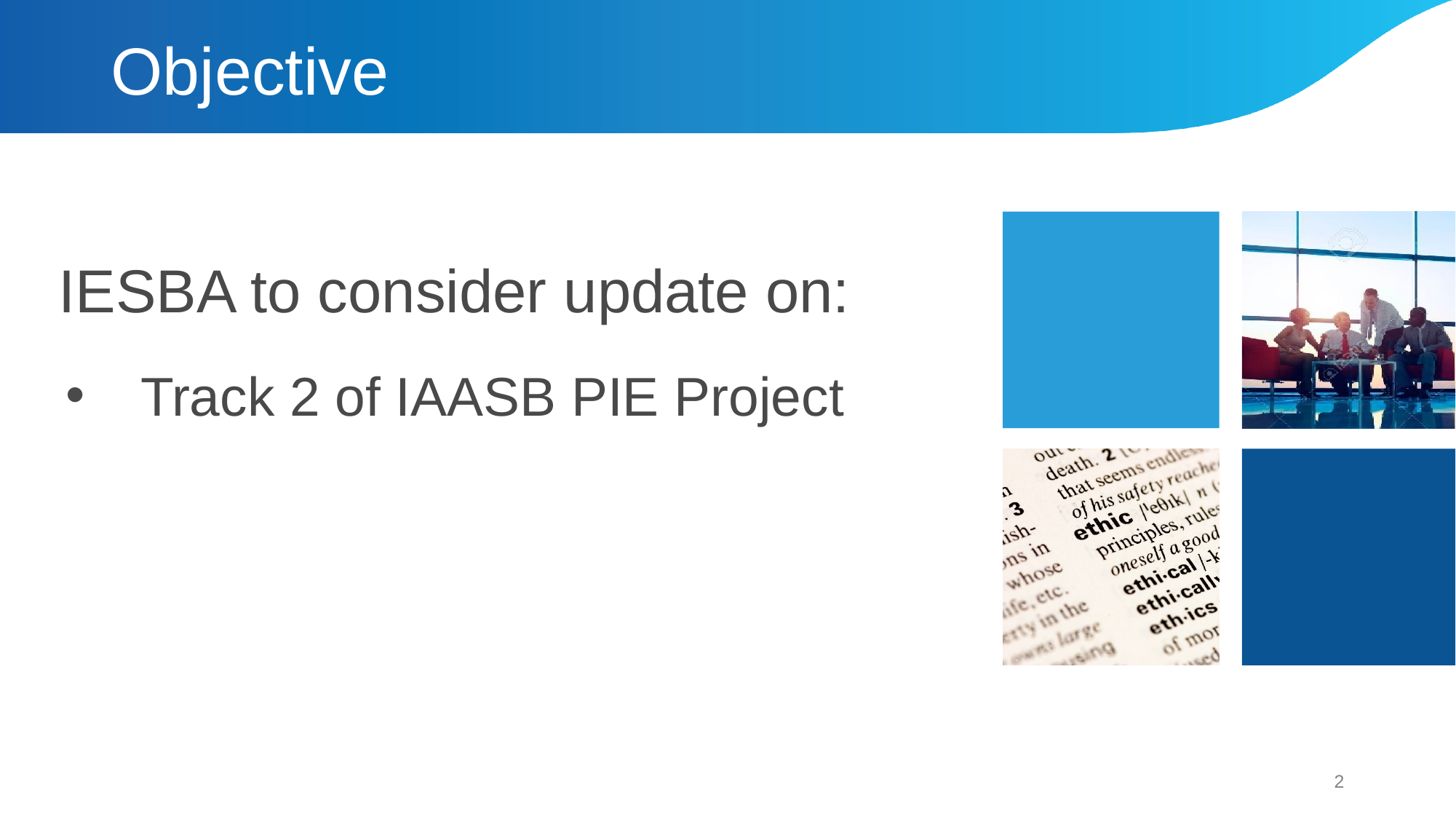

# Objective
IESBA to consider update on:
Track 2 of IAASB PIE Project
2